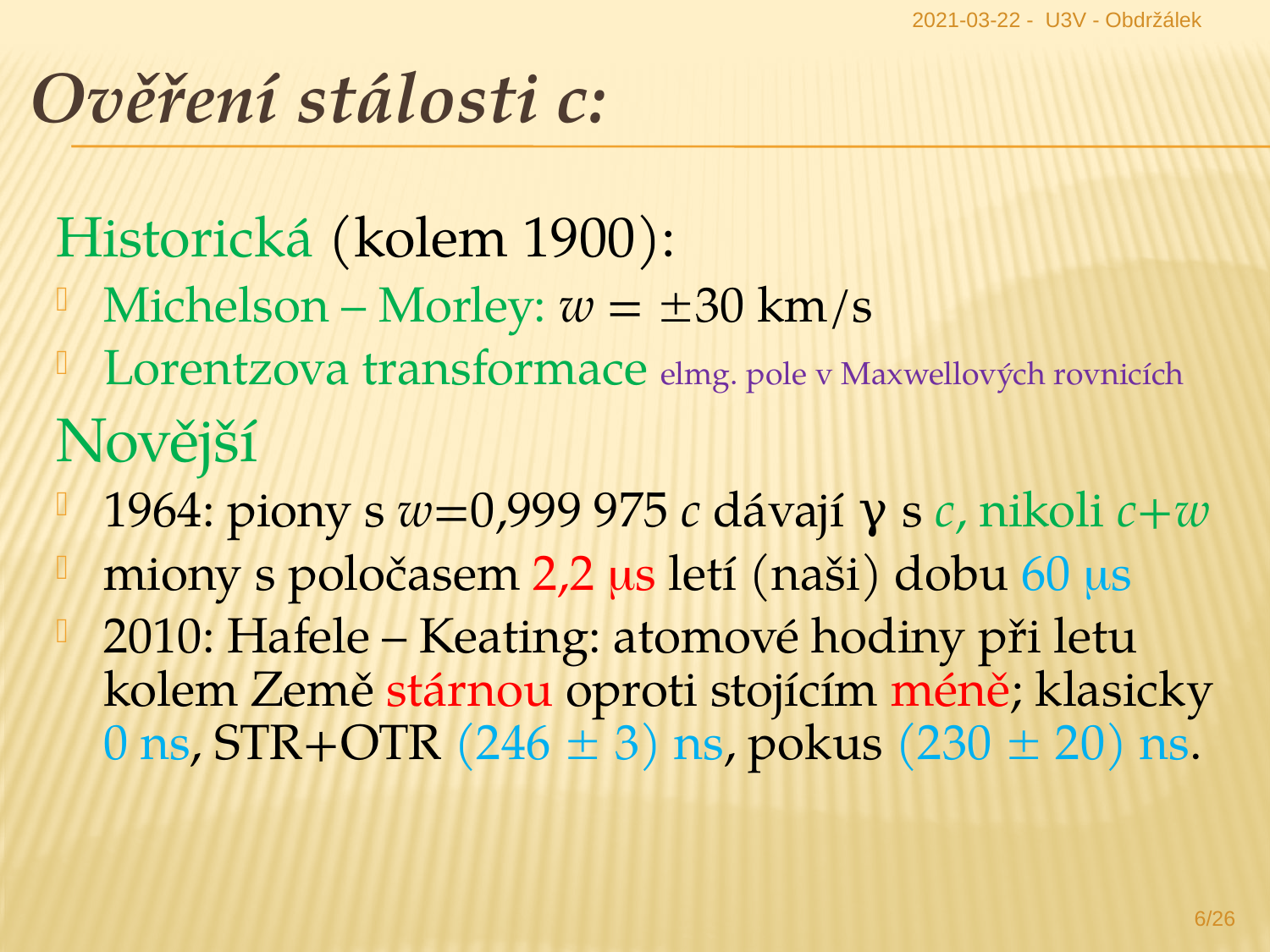

2021-03-22 -  U3V - Obdržálek

Soumístnost značíme plnou barevnou čarou, současnost čárkovaně; protože však je stejná pro všechny zúčastněné, značíme ji černě (jen okamžik 0 jsme vyznačili čarami všech barev). Je vidět, že přítele jsme potkali v místě 0 v čase 0, rychl
Ověření stálosti c:
Historická (kolem 1900):
Michelson – Morley: w = ±30 km/s
Lorentzova transformace elmg. pole v Maxwellových rovnicích
Novější
1964: piony s w=0,999 975 c dávají γ s c, nikoli c+w
miony s poločasem 2,2 μs letí (naši) dobu 60 μs
2010: Hafele – Keating: atomové hodiny při letu kolem Země stárnou oproti stojícím méně; klasicky 0 ns, STR+OTR (246 ± 3) ns, pokus (230 ± 20) ns.
6/26